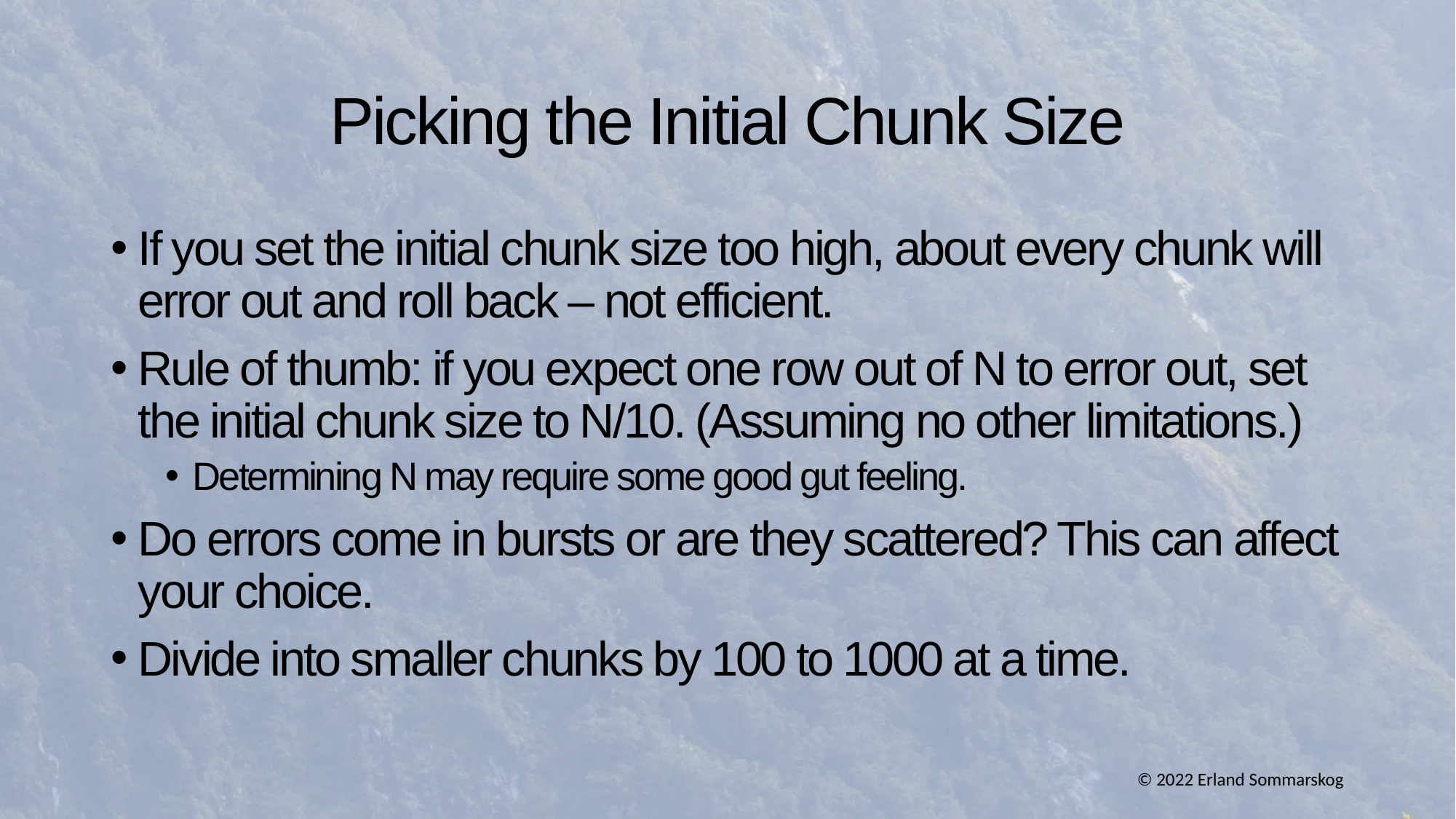

# Picking the Initial Chunk Size
If you set the initial chunk size too high, about every chunk will error out and roll back – not efficient.
Rule of thumb: if you expect one row out of N to error out, set the initial chunk size to N/10. (Assuming no other limitations.)
Determining N may require some good gut feeling.
Do errors come in bursts or are they scattered? This can affect your choice.
Divide into smaller chunks by 100 to 1000 at a time.
© 2022 Erland Sommarskog